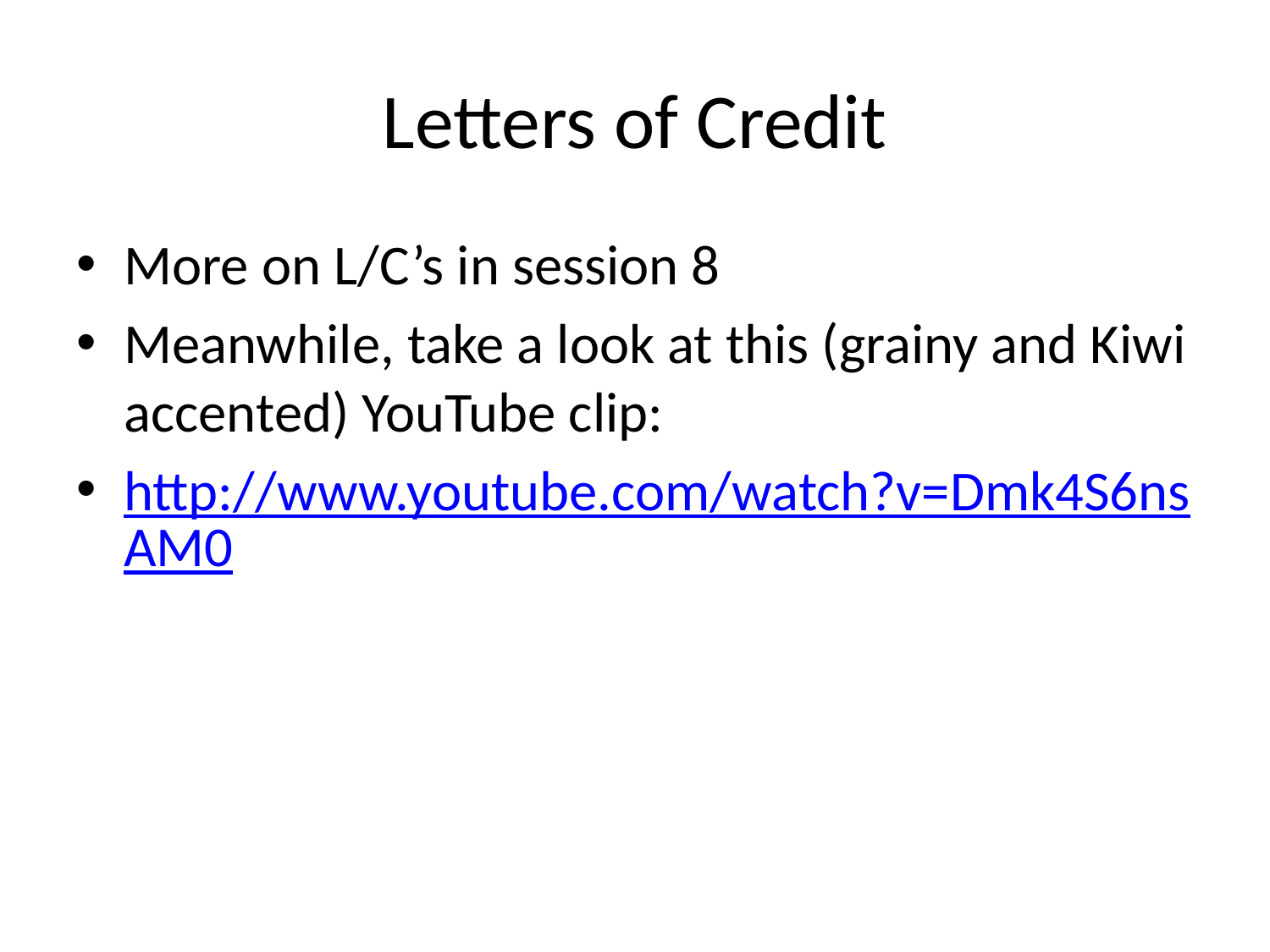

# Letters of Credit
More on L/C’s in session 8
Meanwhile, take a look at this (grainy and Kiwi accented) YouTube clip:
http://www.youtube.com/watch?v=Dmk4S6nsAM0